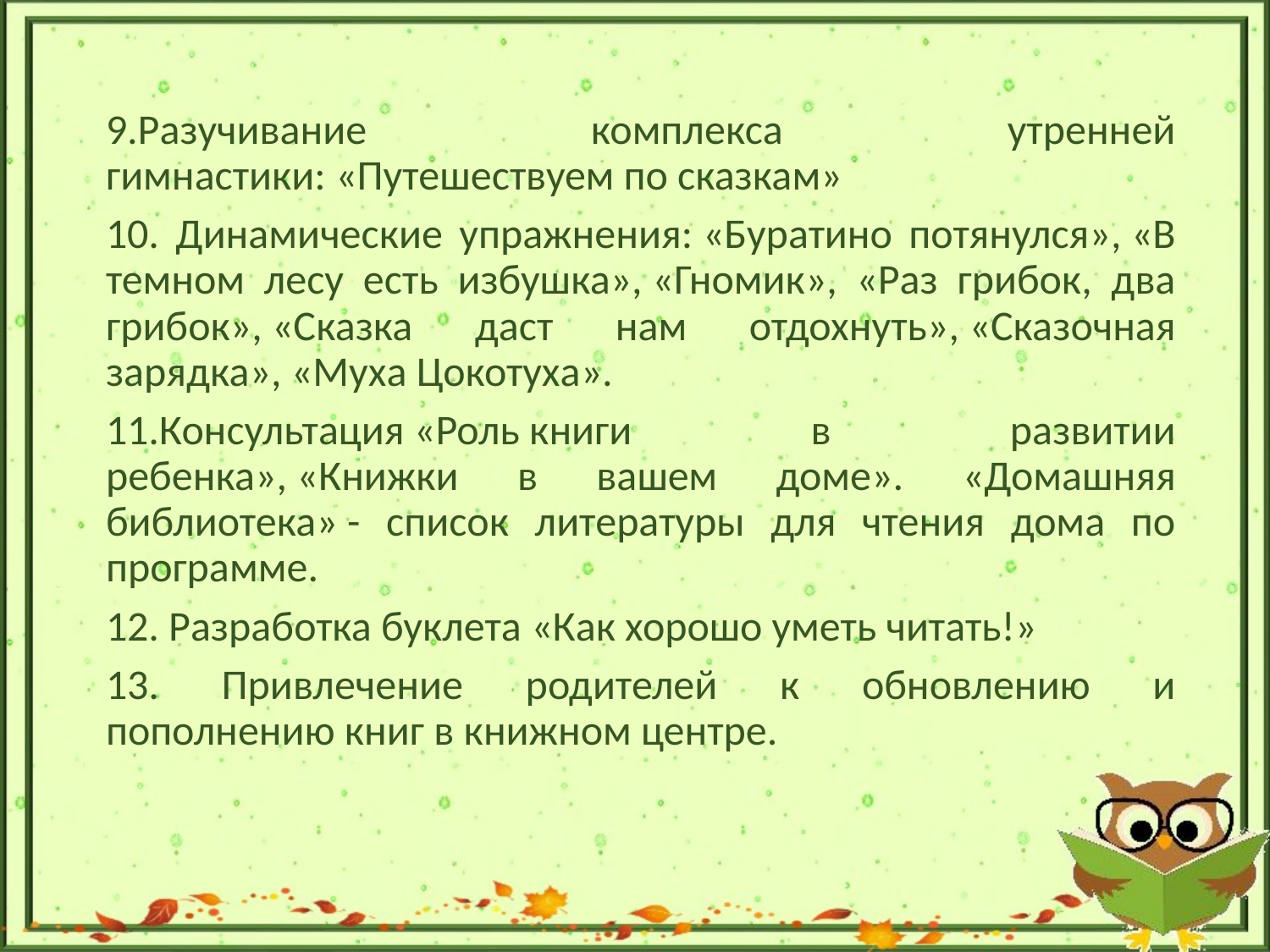

9.Разучивание комплекса утренней гимнастики: «Путешествуем по сказкам»
10. Динамические упражнения: «Буратино потянулся», «В темном лесу есть избушка», «Гномик»,  «Раз грибок, два грибок», «Сказка даст нам отдохнуть», «Сказочная зарядка», «Муха Цокотуха».
11.Консультация «Роль книги в развитии ребенка», «Книжки в вашем доме». «Домашняя библиотека» - список литературы для чтения дома по программе.
12. Разработка буклета «Как хорошо уметь читать!»
13. Привлечение родителей к обновлению и пополнению книг в книжном центре.